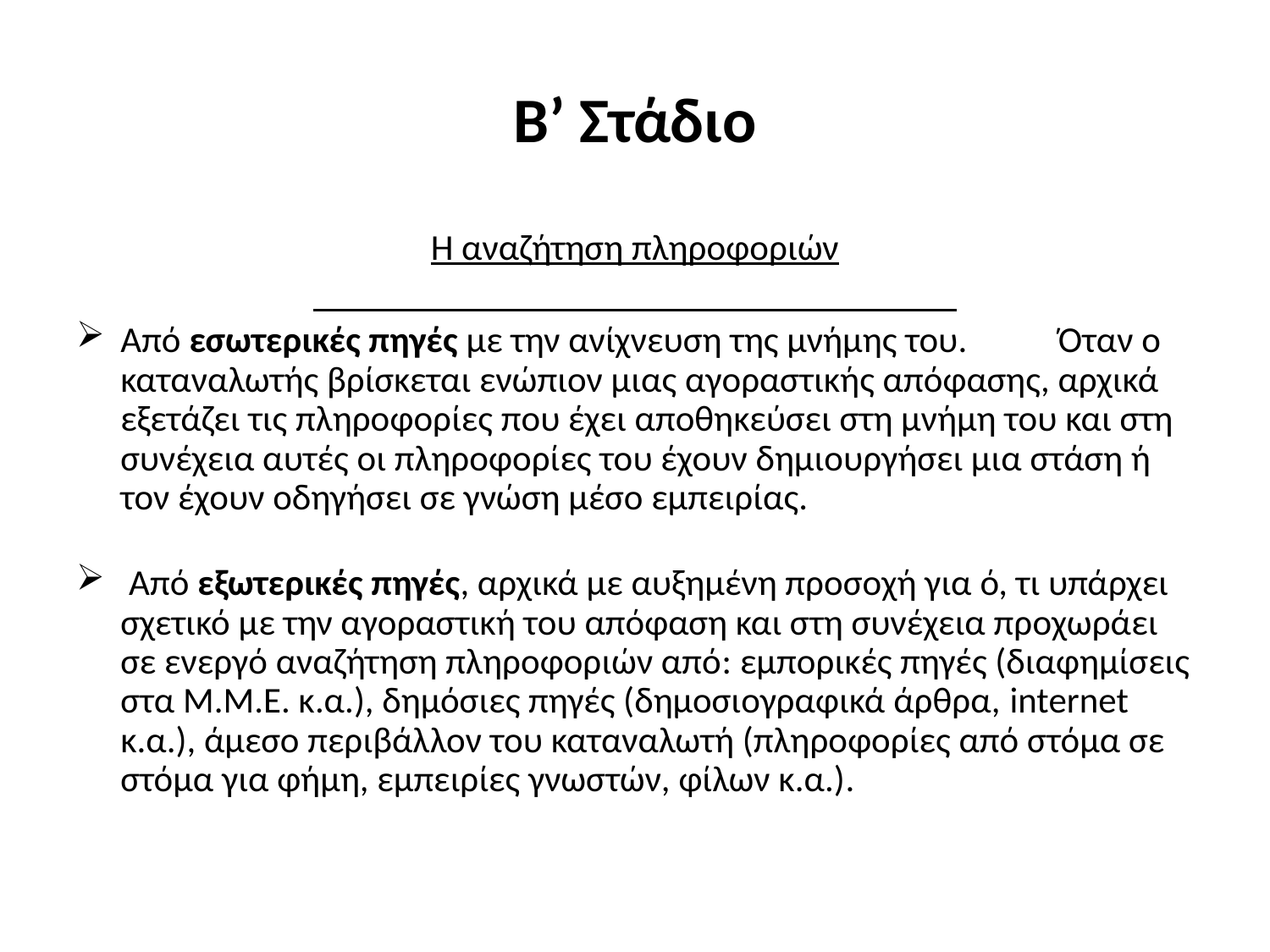

# Β’ Στάδιο
Η αναζήτηση πληροφοριών

Από εσωτερικές πηγές με την ανίχνευση της μνήμης του.           Όταν ο καταναλωτής βρίσκεται ενώπιον μιας αγοραστικής απόφασης, αρχικά εξετάζει τις πληροφορίες που έχει αποθηκεύσει στη μνήμη του και στη συνέχεια αυτές οι πληροφορίες του έχουν δημιουργήσει μια στάση ή τον έχουν οδηγήσει σε γνώση μέσο εμπειρίας.
 Από εξωτερικές πηγές, αρχικά με αυξημένη προσοχή για ό, τι υπάρχει σχετικό με την αγοραστική του απόφαση και στη συνέχεια προχωράει σε ενεργό αναζήτηση πληροφοριών από: εμπορικές πηγές (διαφημίσεις στα Μ.Μ.Ε. κ.α.), δημόσιες πηγές (δημοσιογραφικά άρθρα, internet κ.α.), άμεσο περιβάλλον του καταναλωτή (πληροφορίες από στόμα σε στόμα για φήμη, εμπειρίες γνωστών, φίλων κ.α.).